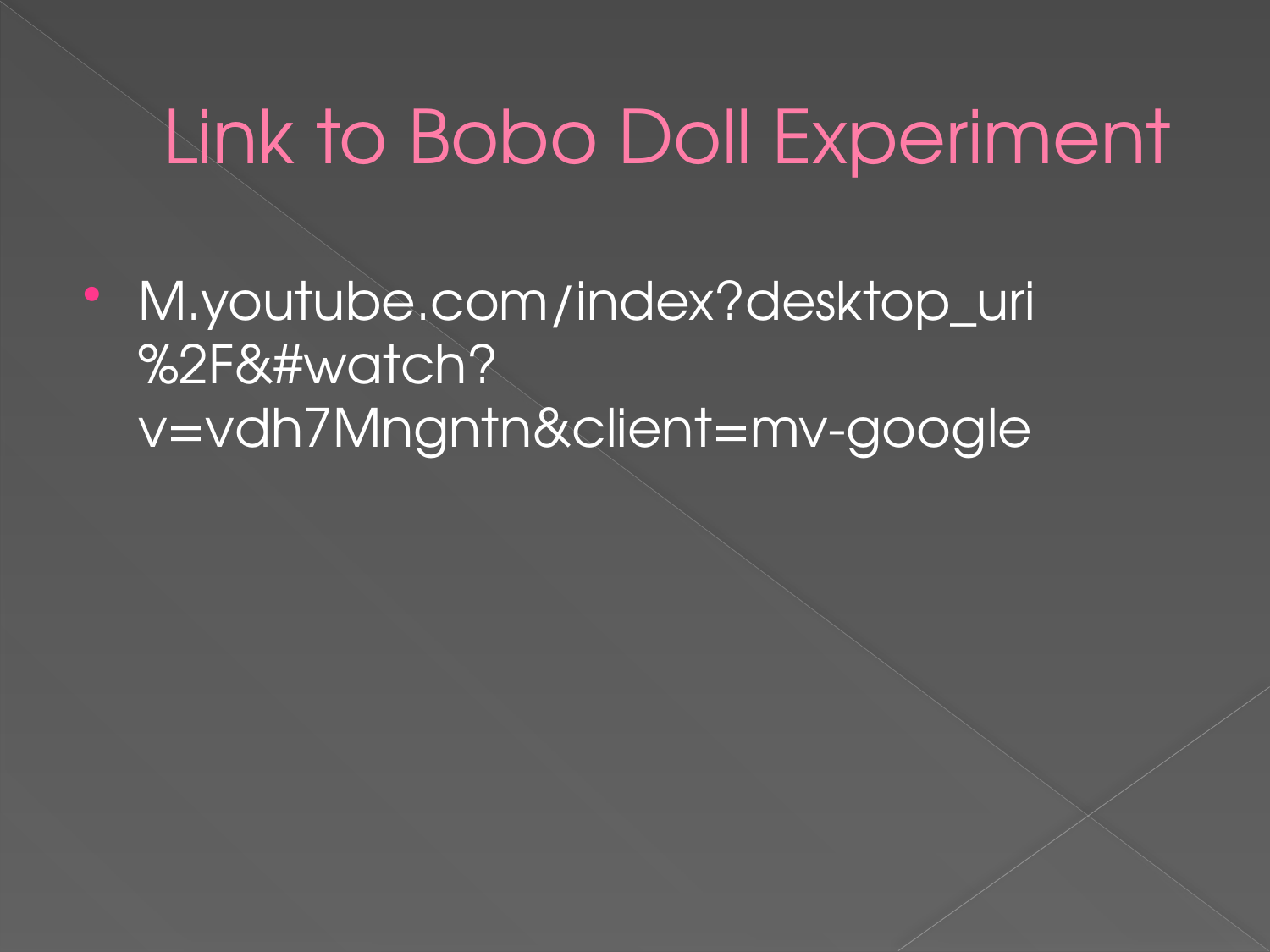

# Link to Bobo Doll Experiment
M.youtube.com/index?desktop_uri%2F&#watch?v=vdh7Mngntn&client=mv-google